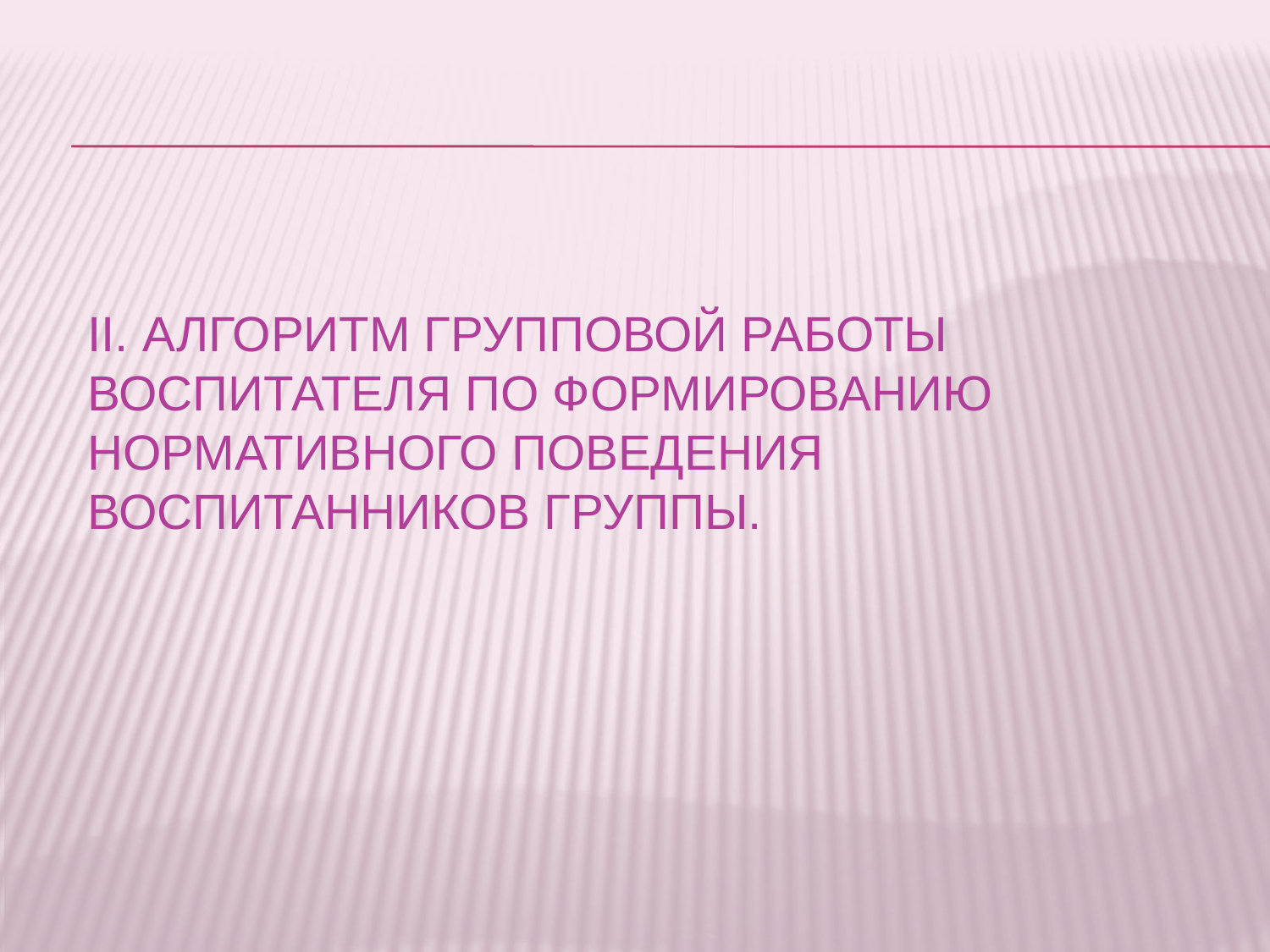

# II. Алгоритм групповой работы воспитателя по формированию нормативного поведения воспитанников группы.